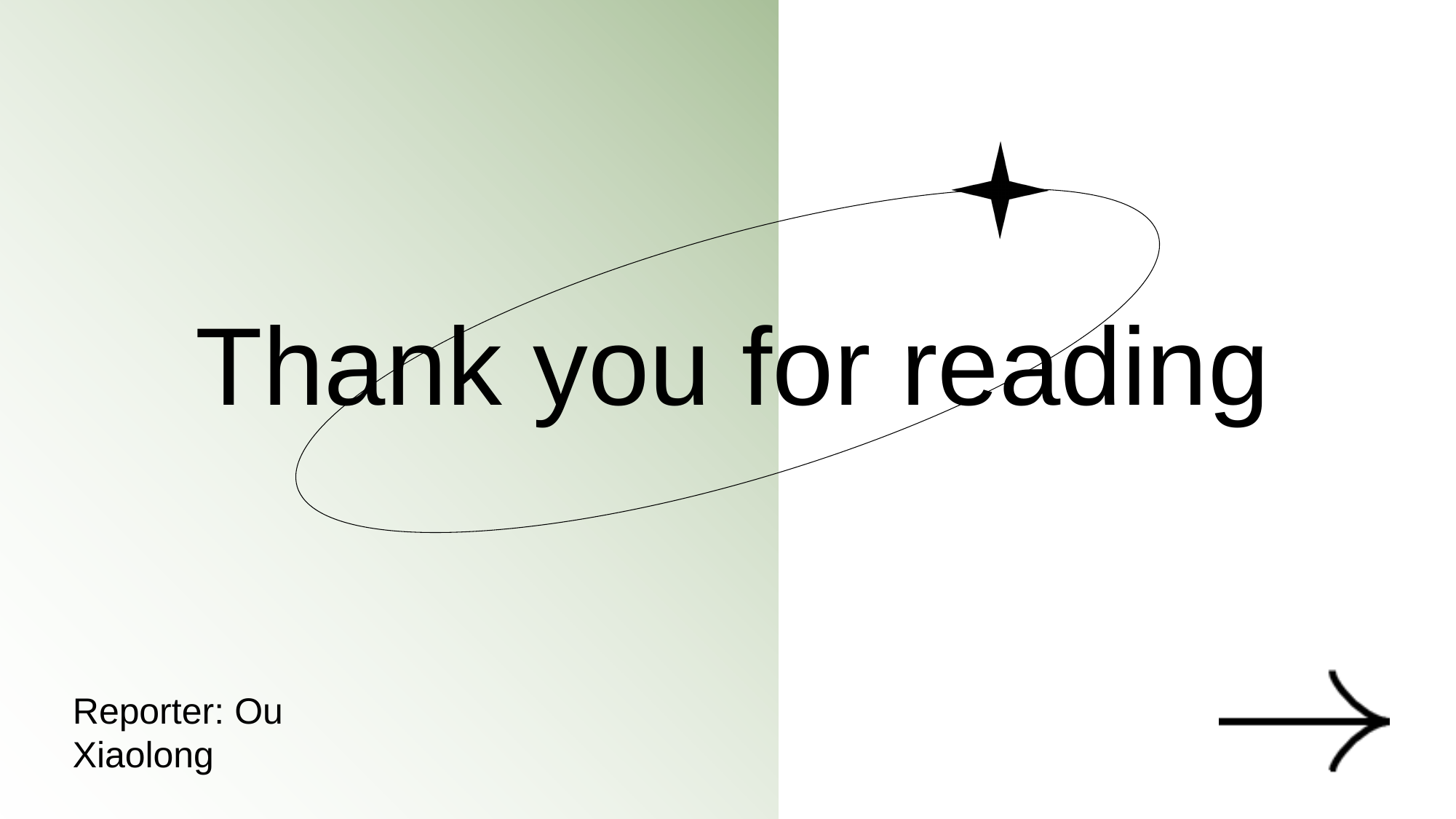

Thank you for reading
Reporter: Ou Xiaolong